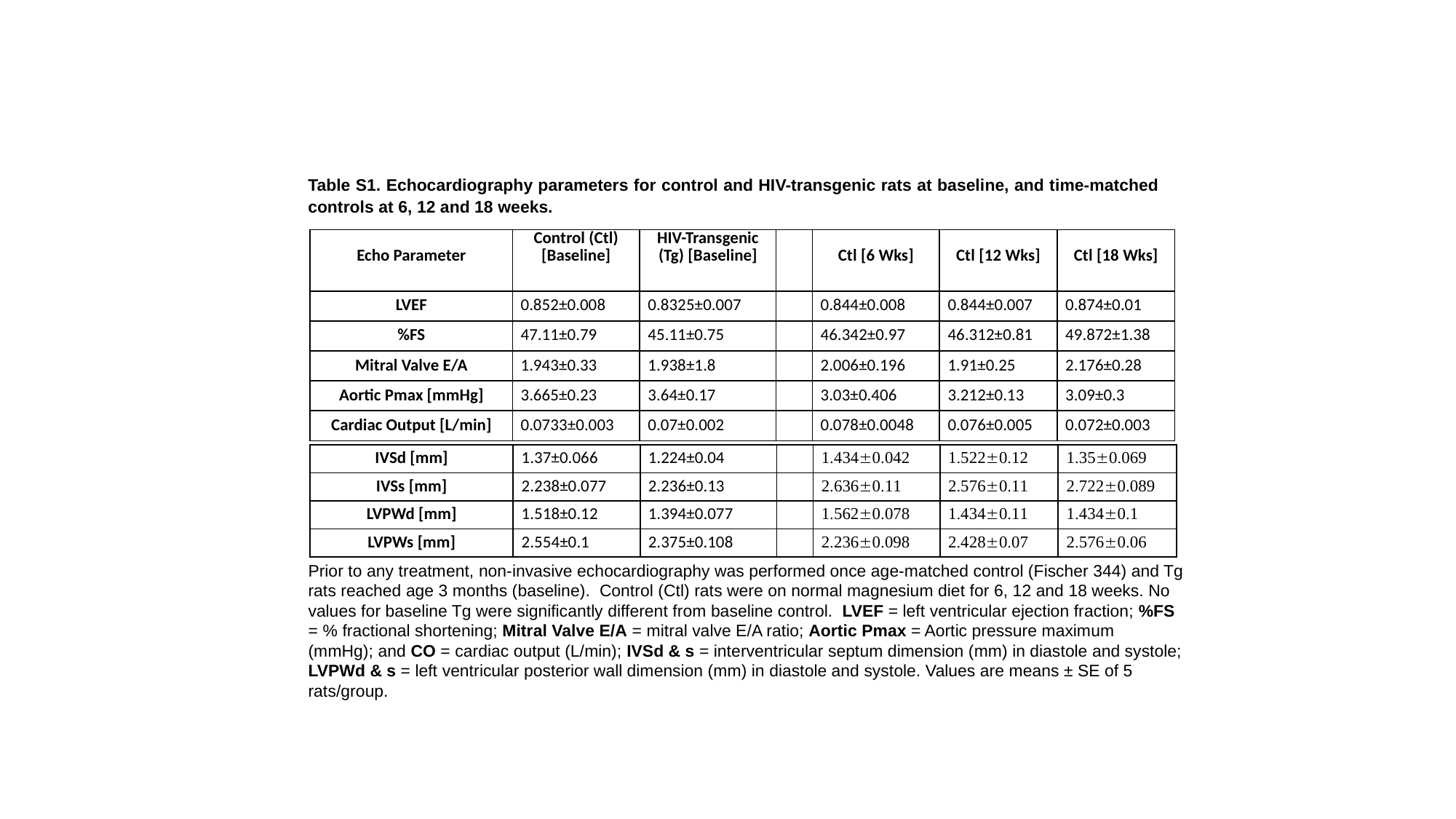

Table S1. Echocardiography parameters for control and HIV-transgenic rats at baseline, and time-matched controls at 6, 12 and 18 weeks.
| Echo Parameter | Control (Ctl) [Baseline] | HIV-Transgenic (Tg) [Baseline] |  | Ctl [6 Wks] | Ctl [12 Wks] | Ctl [18 Wks] |
| --- | --- | --- | --- | --- | --- | --- |
| LVEF | 0.852±0.008 | 0.8325±0.007 |  | 0.844±0.008 | 0.844±0.007 | 0.874±0.01 |
| %FS | 47.11±0.79 | 45.11±0.75 |  | 46.342±0.97 | 46.312±0.81 | 49.872±1.38 |
| Mitral Valve E/A | 1.943±0.33 | 1.938±1.8 |  | 2.006±0.196 | 1.91±0.25 | 2.176±0.28 |
| Aortic Pmax [mmHg] | 3.665±0.23 | 3.64±0.17 |  | 3.03±0.406 | 3.212±0.13 | 3.09±0.3 |
| Cardiac Output [L/min] | 0.0733±0.003 | 0.07±0.002 |  | 0.078±0.0048 | 0.076±0.005 | 0.072±0.003 |
| IVSd [mm] | 1.37±0.066 | 1.224±0.04 |  | 1.434±0.042 | 1.522±0.12 | 1.35±0.069 |
| --- | --- | --- | --- | --- | --- | --- |
| IVSs [mm] | 2.238±0.077 | 2.236±0.13 |  | 2.636±0.11 | 2.576±0.11 | 2.722±0.089 |
| LVPWd [mm] | 1.518±0.12 | 1.394±0.077 |  | 1.562±0.078 | 1.434±0.11 | 1.434±0.1 |
| LVPWs [mm] | 2.554±0.1 | 2.375±0.108 |  | 2.236±0.098 | 2.428±0.07 | 2.576±0.06 |
Prior to any treatment, non-invasive echocardiography was performed once age-matched control (Fischer 344) and Tg rats reached age 3 months (baseline).  Control (Ctl) rats were on normal magnesium diet for 6, 12 and 18 weeks. No values for baseline Tg were significantly different from baseline control.  LVEF = left ventricular ejection fraction; %FS = % fractional shortening; Mitral Valve E/A = mitral valve E/A ratio; Aortic Pmax = Aortic pressure maximum (mmHg); and CO = cardiac output (L/min); IVSd & s = interventricular septum dimension (mm) in diastole and systole; LVPWd & s = left ventricular posterior wall dimension (mm) in diastole and systole. Values are means ± SE of 5 rats/group.